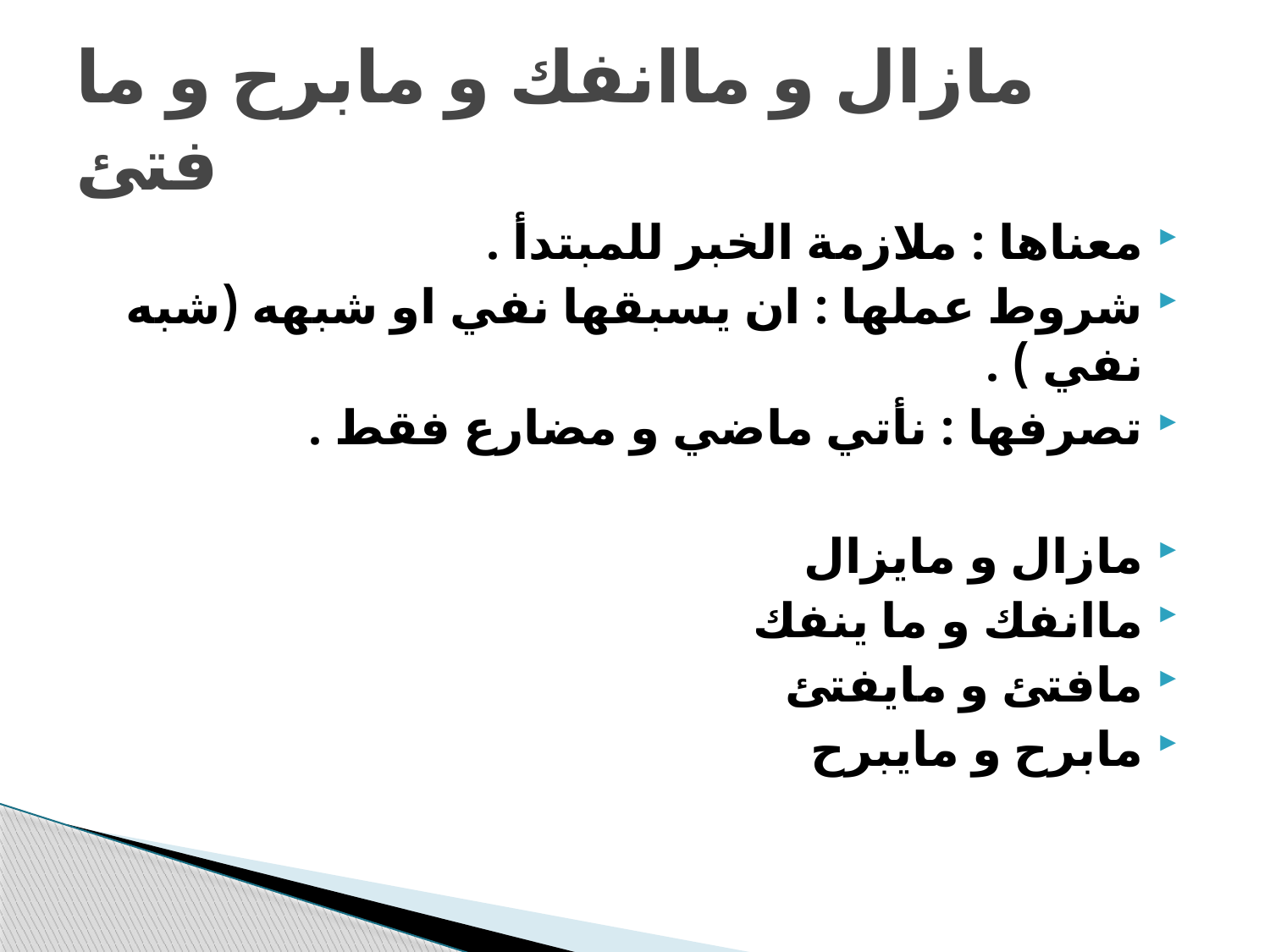

# مازال و ماانفك و مابرح و ما فتئ
معناها : ملازمة الخبر للمبتدأ .
شروط عملها : ان يسبقها نفي او شبهه (شبه نفي ) .
تصرفها : نأتي ماضي و مضارع فقط .

مازال و مايزال
ماانفك و ما ينفك
مافتئ و مايفتئ
مابرح و مايبرح